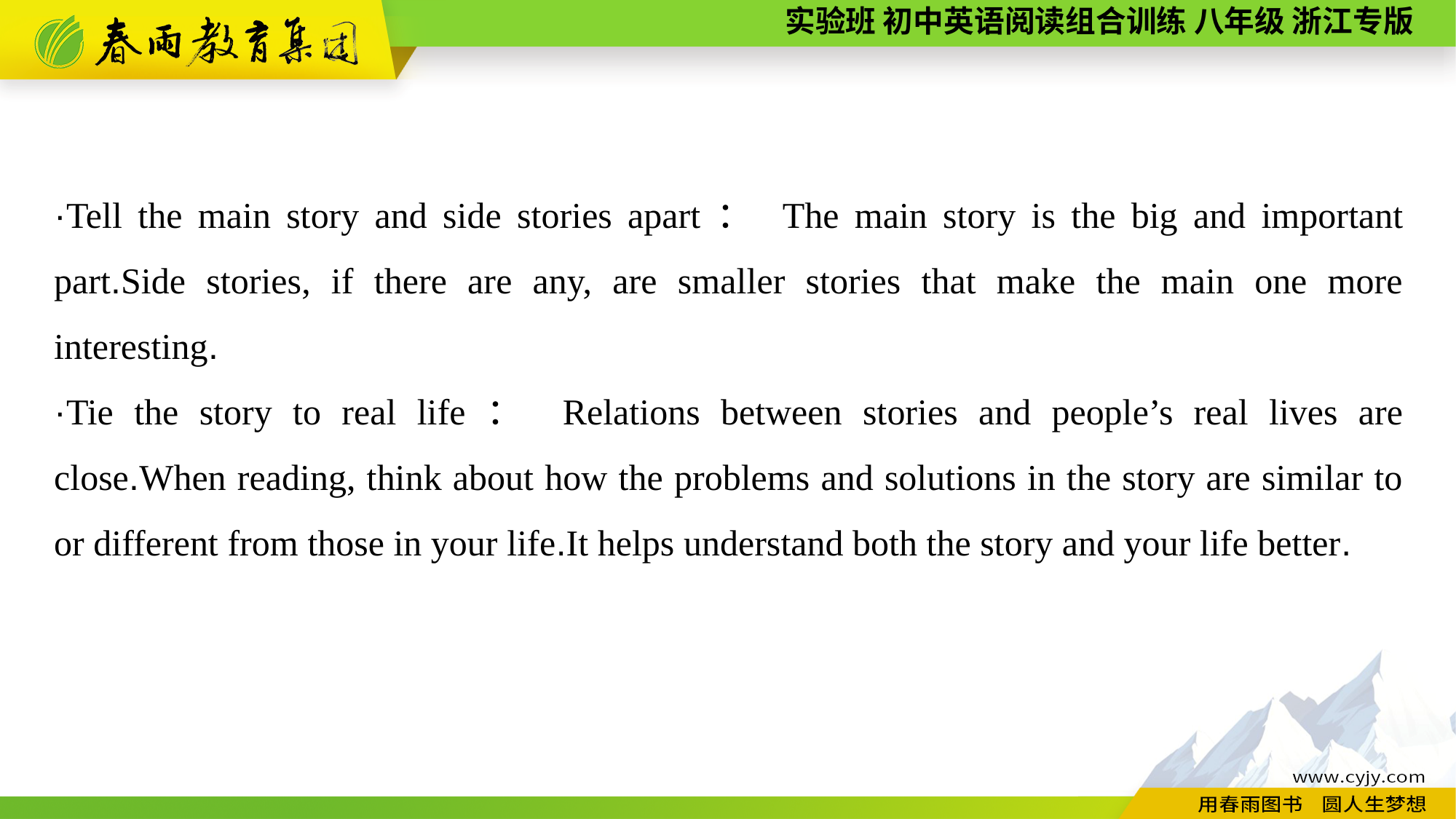

·Tell the main story and side stories apart： The main story is the big and important part.Side stories, if there are any, are smaller stories that make the main one more interesting.
·Tie the story to real life： Relations between stories and people’s real lives are close.When reading, think about how the problems and solutions in the story are similar to or different from those in your life.It helps understand both the story and your life better.